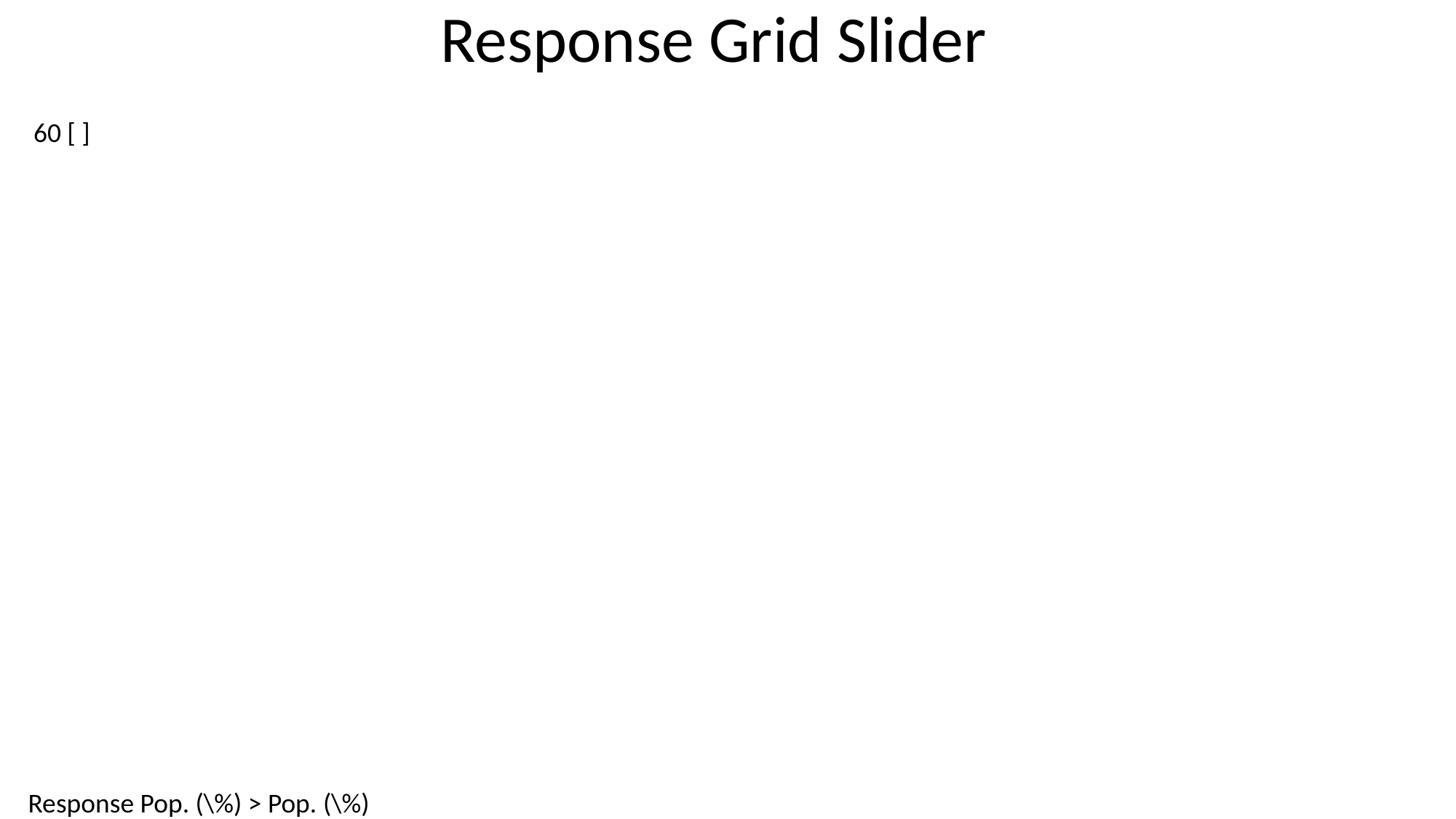

# Response Grid Slider
60
[ ]
Response Pop. (\%) > Pop. (\%)